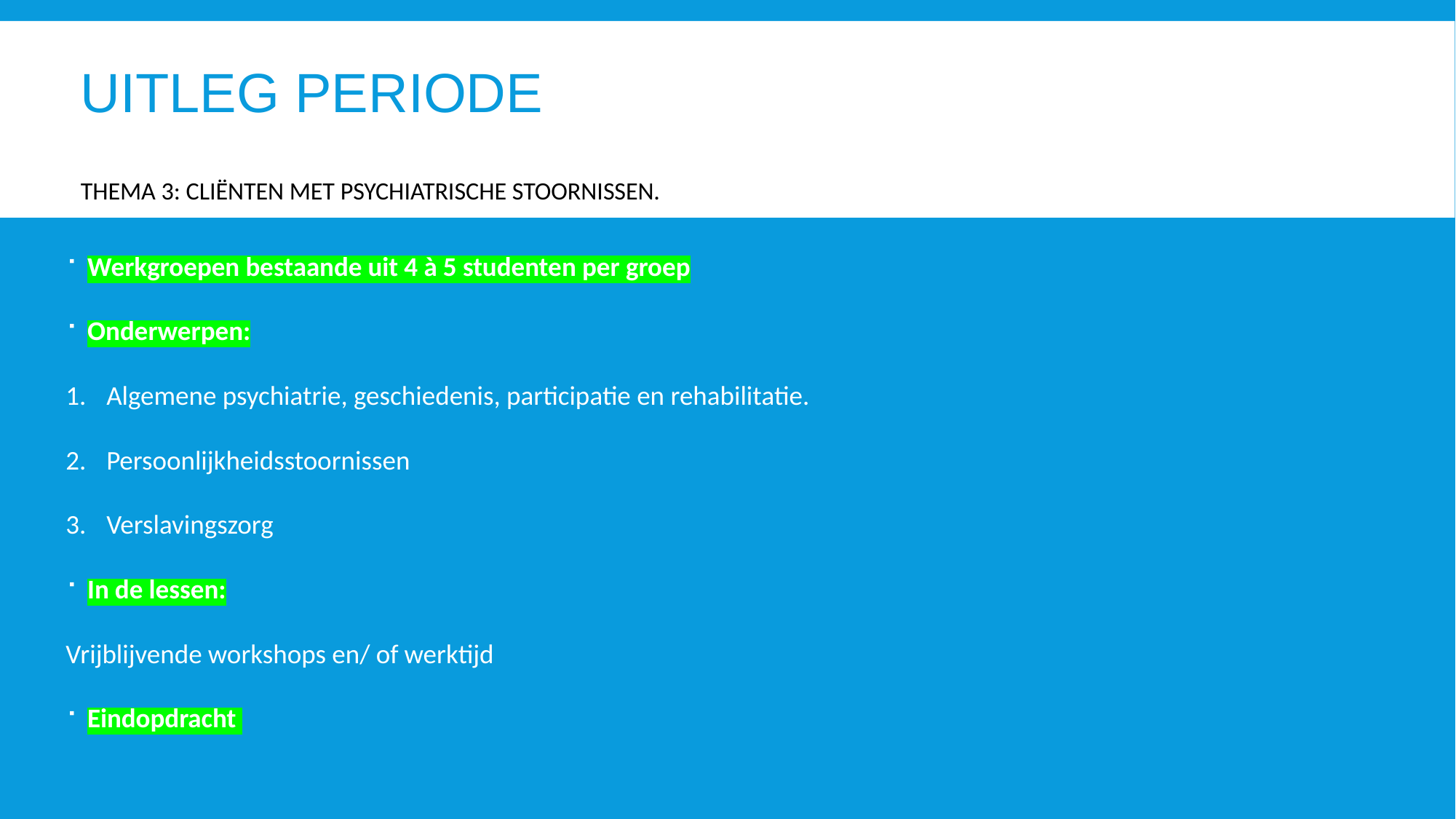

# Uitleg periode Thema 3: Cliënten met psychiatrische stoornissen.
Werkgroepen bestaande uit 4 à 5 studenten per groep
Onderwerpen:
Algemene psychiatrie, geschiedenis, participatie en rehabilitatie.
Persoonlijkheidsstoornissen
Verslavingszorg
In de lessen:
Vrijblijvende workshops en/ of werktijd
Eindopdracht